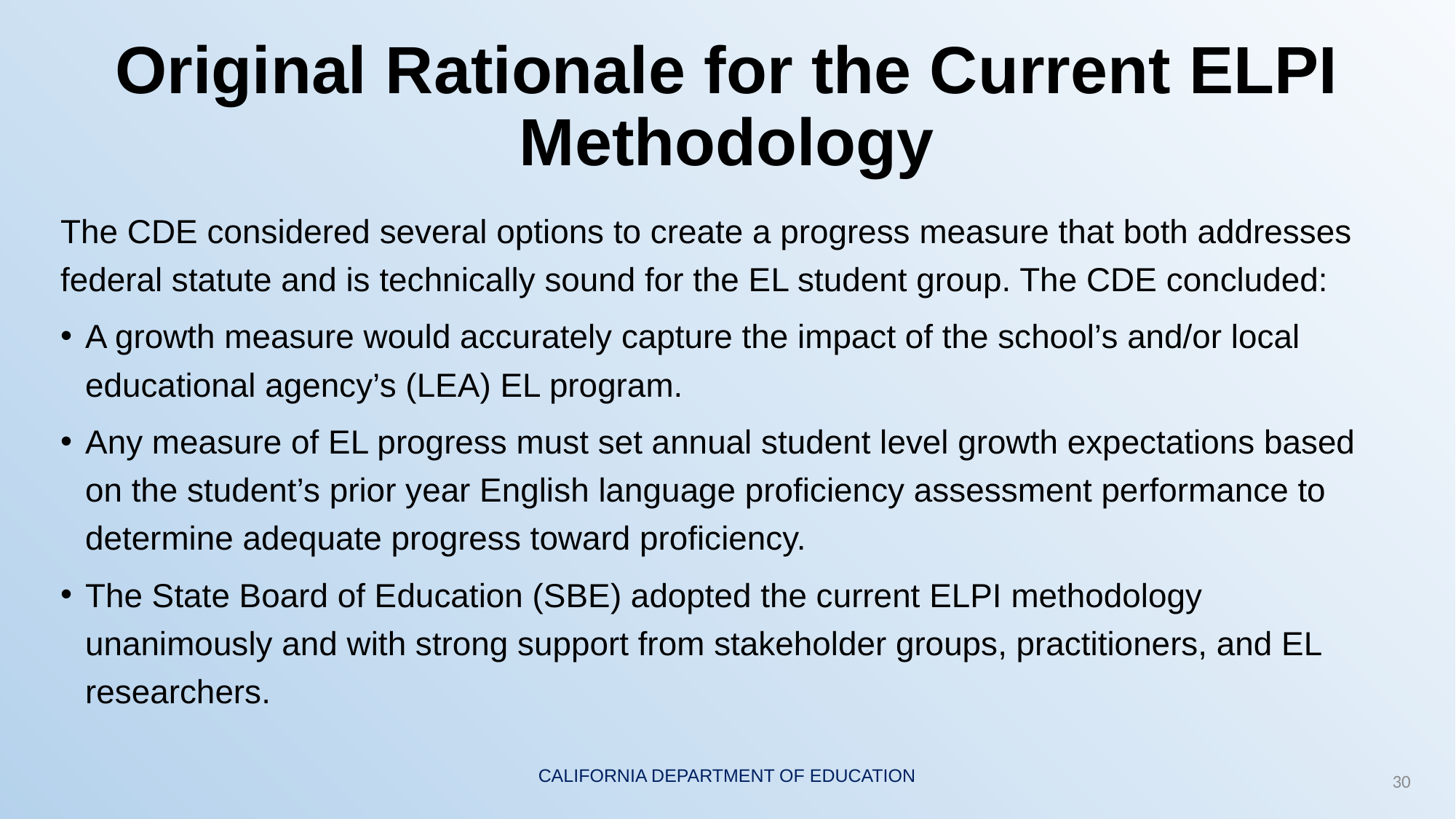

# Original Rationale for the Current ELPI Methodology
The CDE considered several options to create a progress measure that both addresses federal statute and is technically sound for the EL student group. The CDE concluded:
A growth measure would accurately capture the impact of the school’s and/or local educational agency’s (LEA) EL program.
Any measure of EL progress must set annual student level growth expectations based on the student’s prior year English language proficiency assessment performance to determine adequate progress toward proficiency.
The State Board of Education (SBE) adopted the current ELPI methodology unanimously and with strong support from stakeholder groups, practitioners, and EL researchers.

30